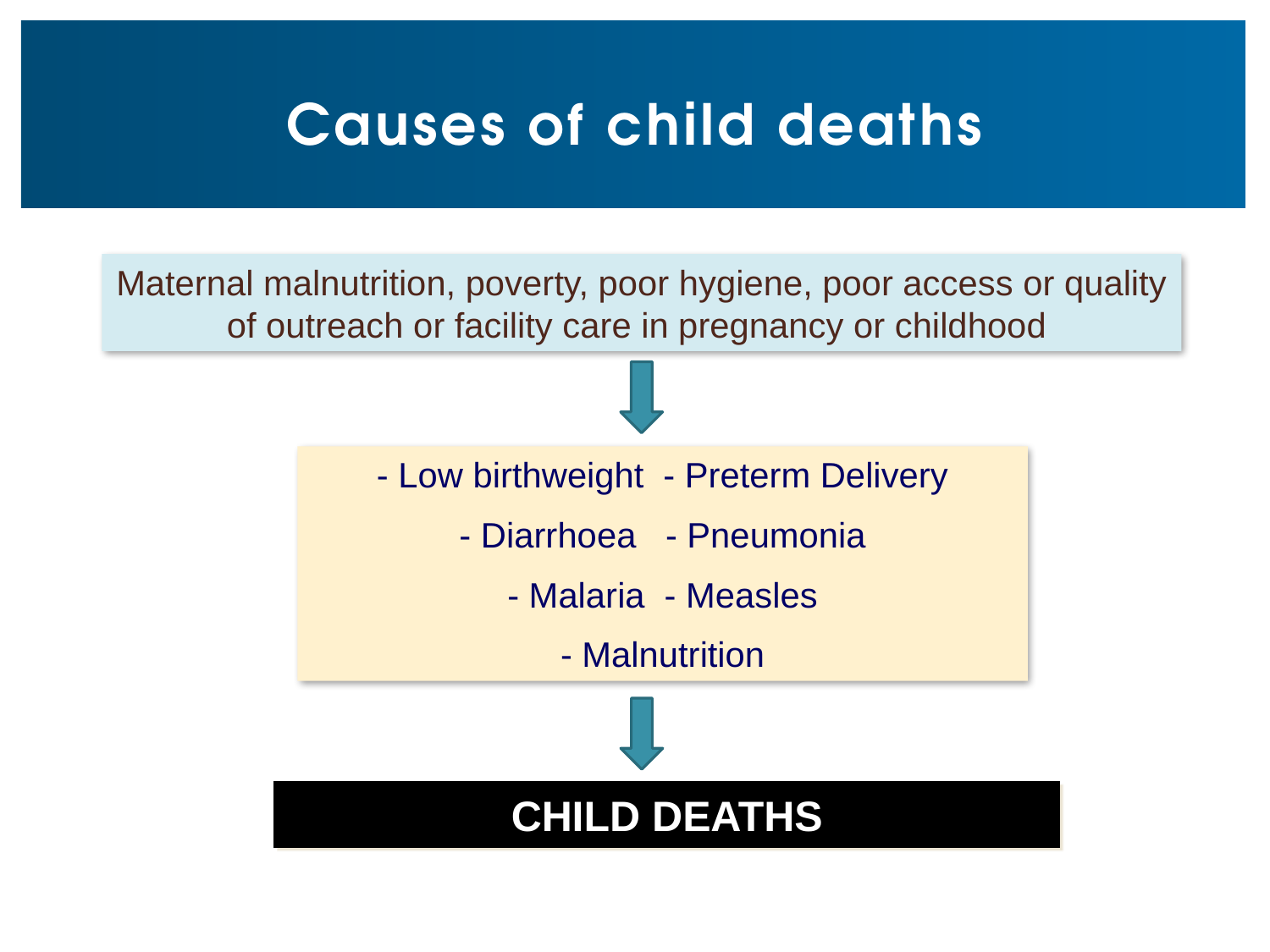

# Causes of child deaths
Maternal malnutrition, poverty, poor hygiene, poor access or quality of outreach or facility care in pregnancy or childhood

- Low birthweight  - Preterm Delivery
- Diarrhoea   - Pneumonia
- Malaria  - Measles
- Malnutrition

CHILD DEATHS